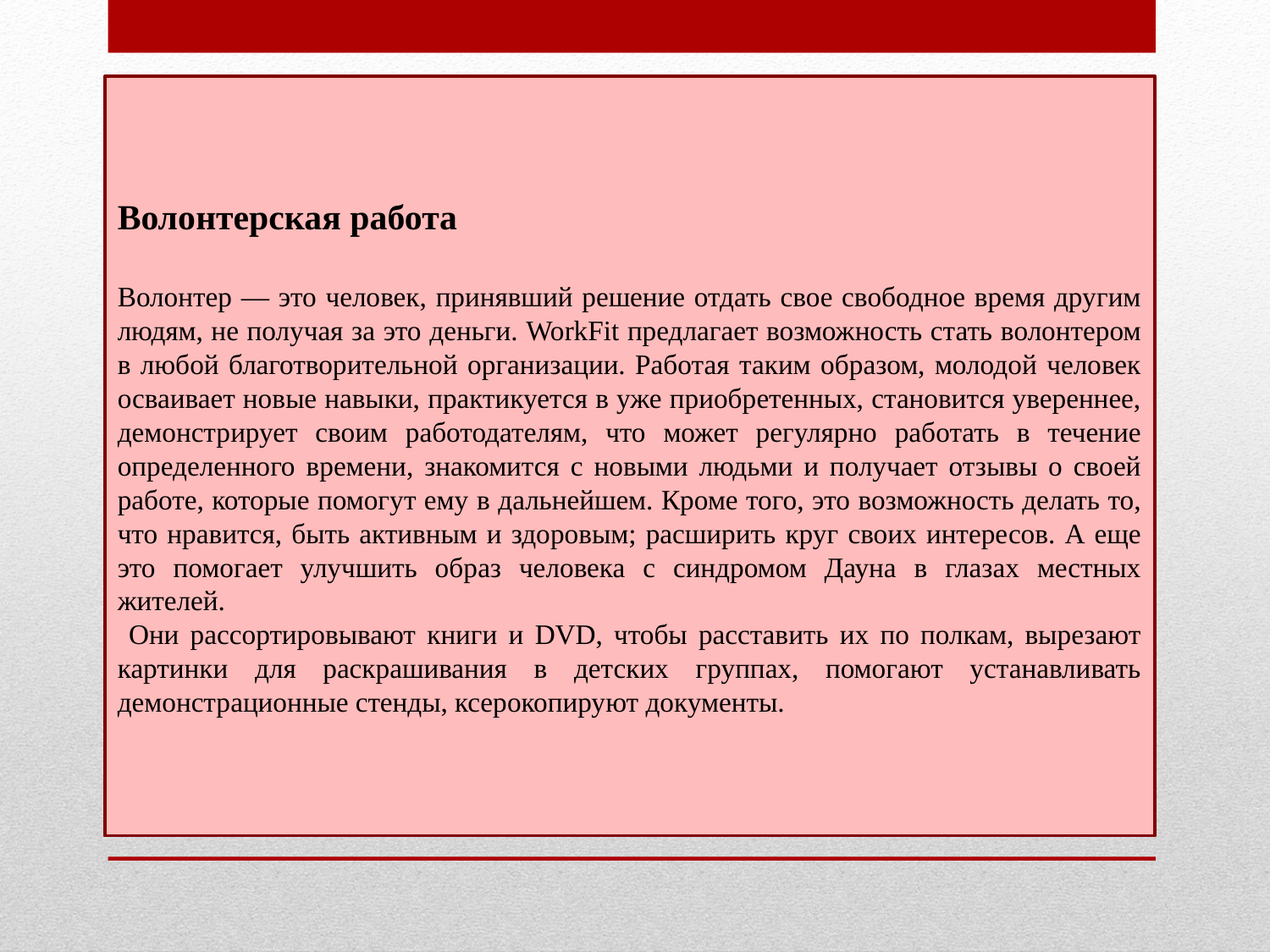

Волонтерская работа

Волонтер — это человек, принявший решение отдать свое свободное время другим людям, не получая за это деньги. WorkFit предлагает возможность стать волонтером в любой благотворительной организации. Работая таким образом, молодой человек осваивает новые навыки, практикуется в уже приобретенных, становится увереннее, демонстрирует своим работодателям, что может регулярно работать в течение определенного времени, знакомится с новыми людьми и получает отзывы о своей работе, которые помогут ему в дальнейшем. Кроме того, это возможность делать то, что нравится, быть активным и здоровым; расширить круг своих интересов. А еще это помогает улучшить образ человека с синдромом Дауна в глазах местных жителей.
 Они рассортировывают книги и DVD, чтобы расставить их по полкам, вырезают картинки для раскрашивания в детских группах, помогают устанавливать демонстрационные стенды, ксерокопируют документы.